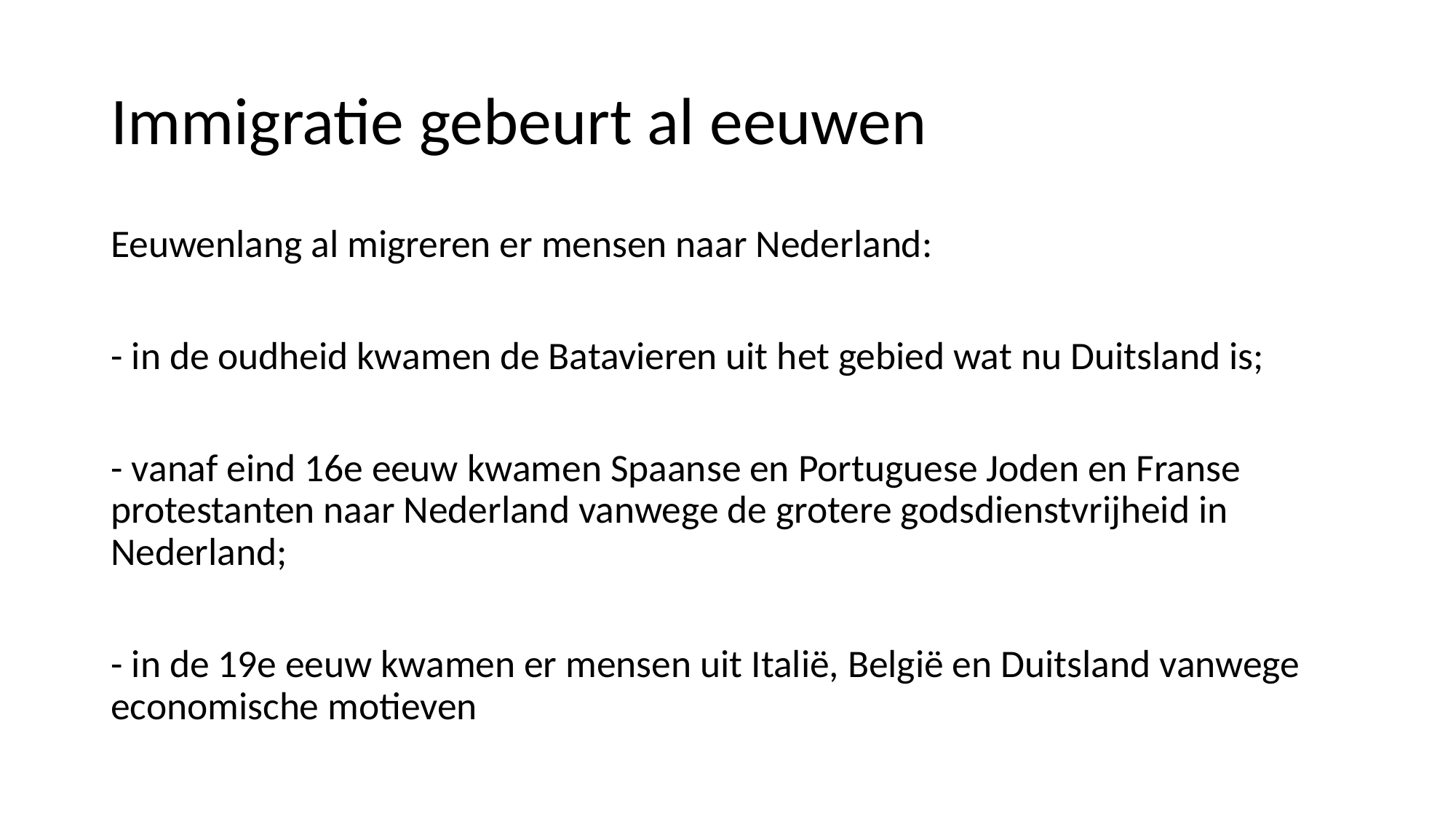

# Immigratie gebeurt al eeuwen
Eeuwenlang al migreren er mensen naar Nederland:

- in de oudheid kwamen de Batavieren uit het gebied wat nu Duitsland is;

- vanaf eind 16e eeuw kwamen Spaanse en Portuguese Joden en Franse protestanten naar Nederland vanwege de grotere godsdienstvrijheid in Nederland;

- in de 19e eeuw kwamen er mensen uit Italië, België en Duitsland vanwege economische motieven